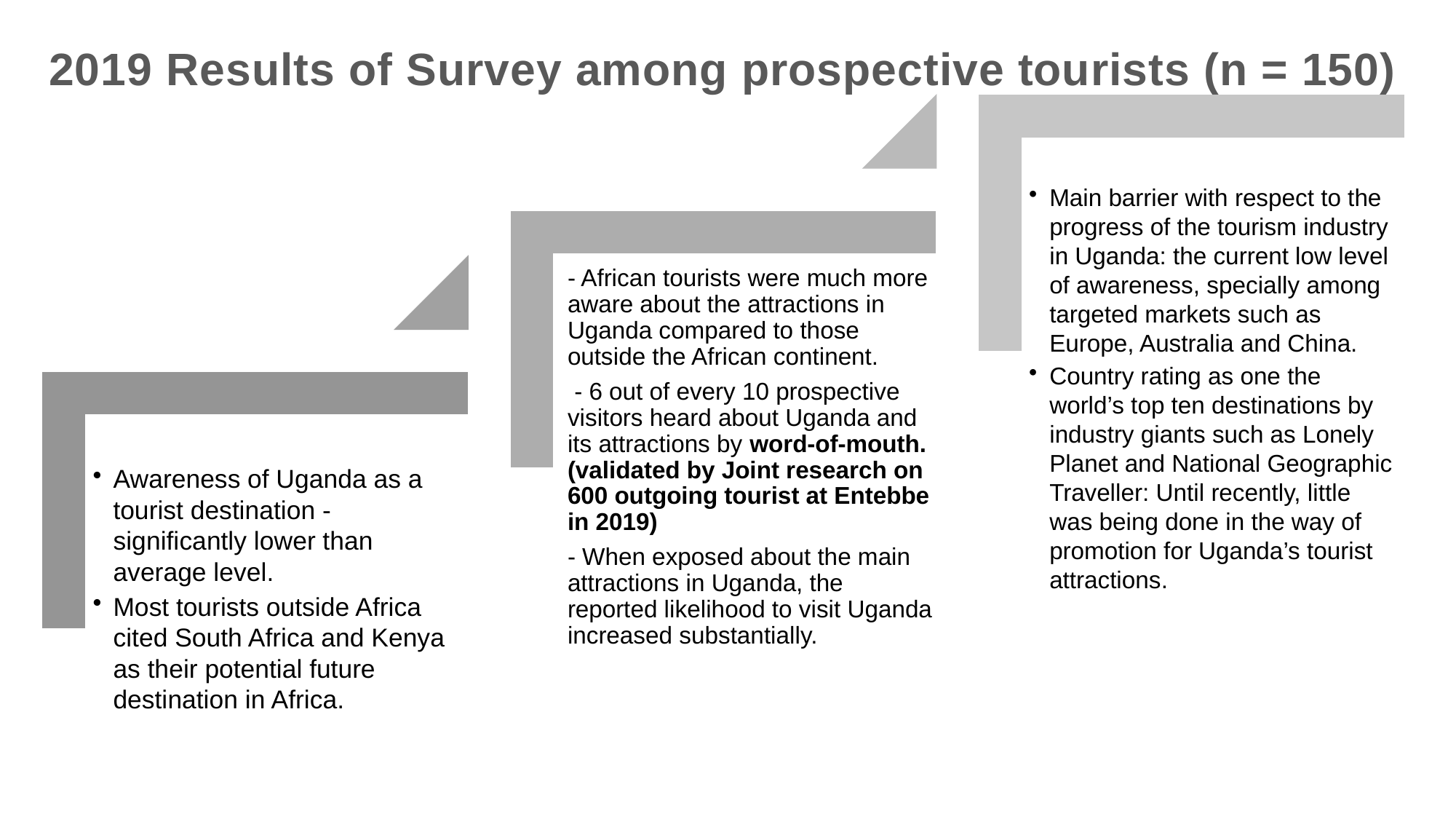

2019 Results of Survey among prospective tourists (n = 150)

Awareness of Uganda as a tourist destination - significantly lower than average level.
Most tourists outside Africa cited South Africa and Kenya as their potential future destination in Africa.
- African tourists were much more aware about the attractions in Uganda compared to those outside the African continent.
 - 6 out of every 10 prospective visitors heard about Uganda and its attractions by word-of-mouth.(validated by Joint research on 600 outgoing tourist at Entebbe in 2019)
- When exposed about the main attractions in Uganda, the reported likelihood to visit Uganda increased substantially.

Main barrier with respect to the progress of the tourism industry in Uganda: the current low level of awareness, specially among targeted markets such as Europe, Australia and China.
Country rating as one the world’s top ten destinations by industry giants such as Lonely Planet and National Geographic Traveller: Until recently, little was being done in the way of promotion for Uganda’s tourist attractions.